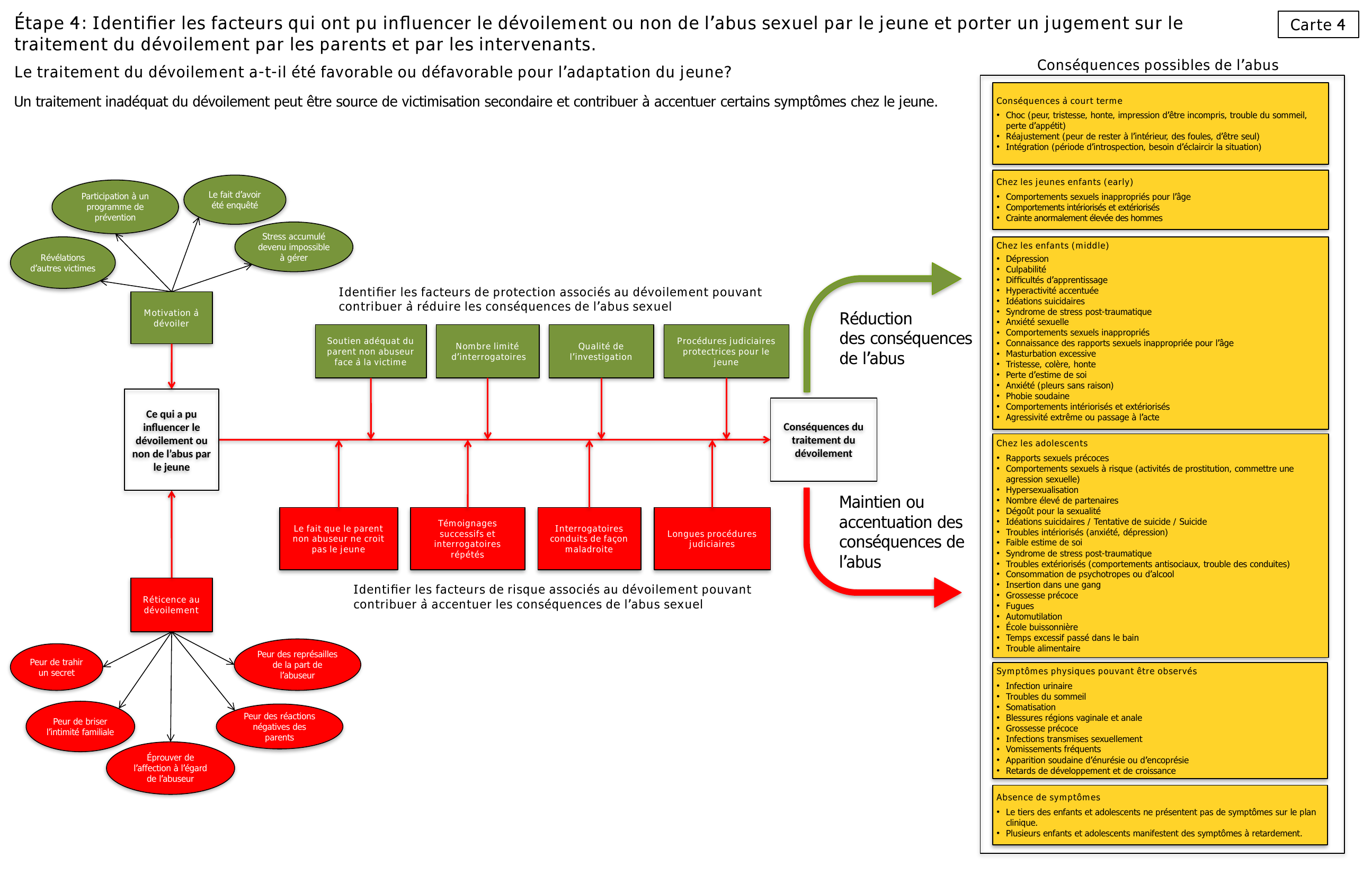

Étape 4: Identifier les facteurs qui ont pu influencer le dévoilement ou non de l’abus sexuel par le jeune et porter un jugement sur le traitement du dévoilement par les parents et par les intervenants.
Le traitement du dévoilement a-t-il été favorable ou défavorable pour l’adaptation du jeune?
Carte 4
Conséquences possibles de l’abus

Conséquences à court terme
Choc (peur, tristesse, honte, impression d’être incompris, trouble du sommeil, perte d’appétit)
Réajustement (peur de rester à l’intérieur, des foules, d’être seul)
Intégration (période d’introspection, besoin d’éclaircir la situation)
Un traitement inadéquat du dévoilement peut être source de victimisation secondaire et contribuer à accentuer certains symptômes chez le jeune.
Chez les jeunes enfants (early)
Comportements sexuels inappropriés pour l’âge
Comportements intériorisés et extériorisés
Crainte anormalement élevée des hommes
Le fait d’avoir été enquêté
Participation à un programme de prévention
Stress accumulé devenu impossible à gérer
Révélations d’autres victimes

Chez les enfants (middle)
Dépression
Culpabilité
Difficultés d’apprentissage
Hyperactivité accentuée
Idéations suicidaires
Syndrome de stress post-traumatique
Anxiété sexuelle
Comportements sexuels inappropriés
Connaissance des rapports sexuels inappropriée pour l’âge
Masturbation excessive
Tristesse, colère, honte
Perte d’estime de soi
Anxiété (pleurs sans raison)
Phobie soudaine
Comportements intériorisés et extériorisés
Agressivité extrême ou passage à l’acte

Identifier les facteurs de protection associés au dévoilement pouvant contribuer à réduire les conséquences de l’abus sexuel
Motivation à
dévoiler
Réduction
des conséquences
de l’abus
Soutien adéquat du parent non abuseur face à la victime
Nombre limité
 d’interrogatoires
Qualité de l’investigation
Procédures judiciaires protectrices pour le jeune
Réactions
du parent NA
Multiples
 investigations
Ce qui a pu influencer le dévoilement ou non de l’abus par le jeune
Conséquences du traitement du dévoilement

Chez les adolescents
Rapports sexuels précoces
Comportements sexuels à risque (activités de prostitution, commettre une agression sexuelle)
Hypersexualisation
Nombre élevé de partenaires
Dégoût pour la sexualité
Idéations suicidaires / Tentative de suicide / Suicide
Troubles intériorisés (anxiété, dépression)
Faible estime de soi
Syndrome de stress post-traumatique
Troubles extériorisés (comportements antisociaux, trouble des conduites)
Consommation de psychotropes ou d’alcool
Insertion dans une gang
Grossesse précoce
Fugues
Automutilation
École buissonnière
Temps excessif passé dans le bain
Trouble alimentaire

Maintien ou
accentuation des
conséquences de l’abus

Le fait que le parent non abuseur ne croit pas le jeune
Témoignages successifs et interrogatoires répétés
Interrogatoires conduits de façon maladroite
Longues procédures judiciaires
Réactions
du parent NA
Identifier les facteurs de risque associés au dévoilement pouvant contribuer à accentuer les conséquences de l’abus sexuel
Réticence au dévoilement
Peur des représailles de la part de l’abuseur
Peur de trahir un secret
Symptômes physiques pouvant être observés
Infection urinaire
Troubles du sommeil
Somatisation
Blessures régions vaginale et anale
Grossesse précoce
Infections transmises sexuellement
Vomissements fréquents
Apparition soudaine d’énurésie ou d’encoprésie
Retards de développement et de croissance
Peur de briser l’intimité familiale
Peur des réactions négatives des parents
Éprouver de l’affection à l’égard de l’abuseur
Absence de symptômes
Le tiers des enfants et adolescents ne présentent pas de symptômes sur le plan clinique.
Plusieurs enfants et adolescents manifestent des symptômes à retardement.